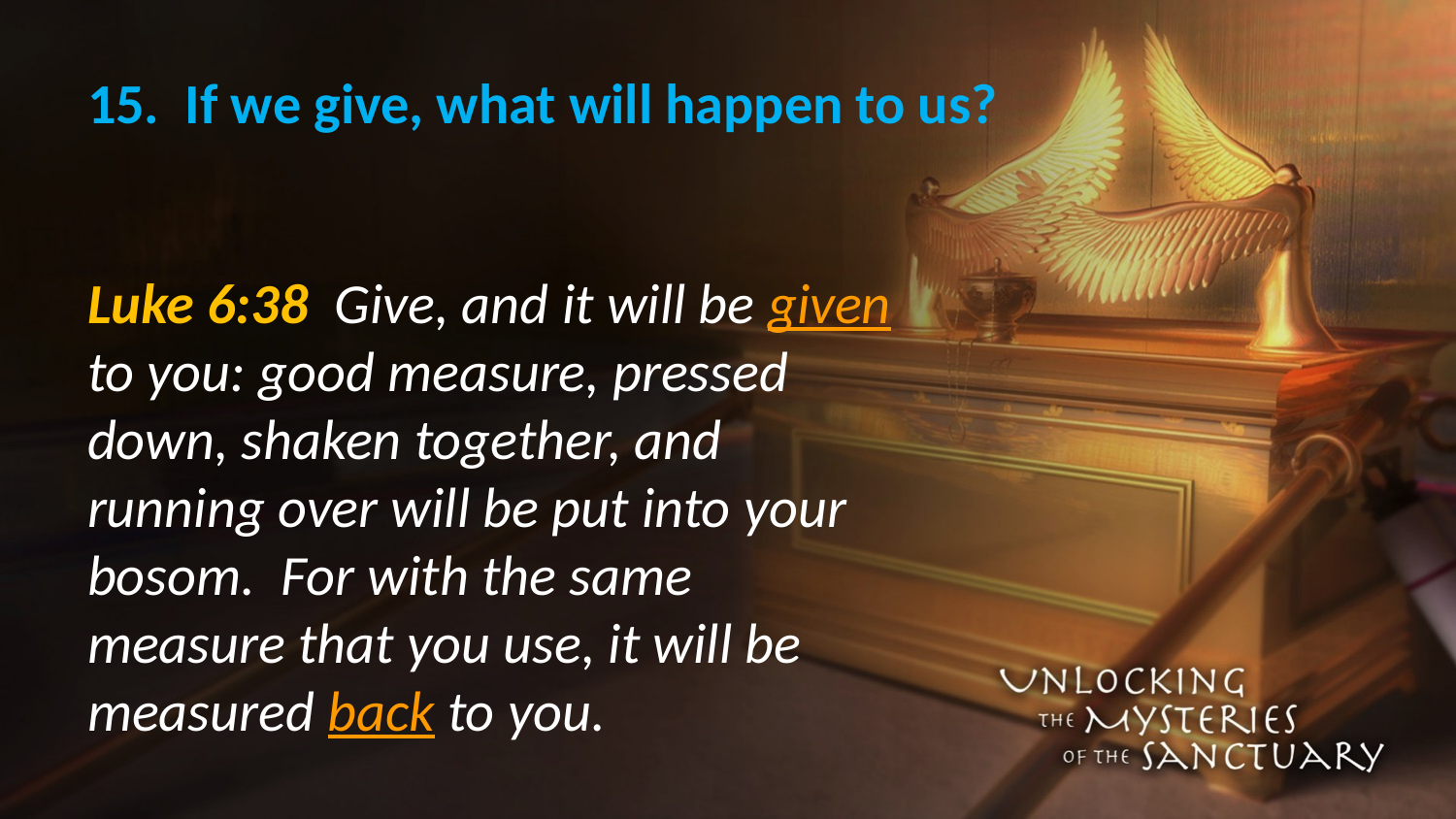

# 15.  If we give, what will happen to us?

Luke 6:38  Give, and it will be given to you: good measure, pressed down, shaken together, and running over will be put into your bosom.  For with the same measure that you use, it will be measured back to you.